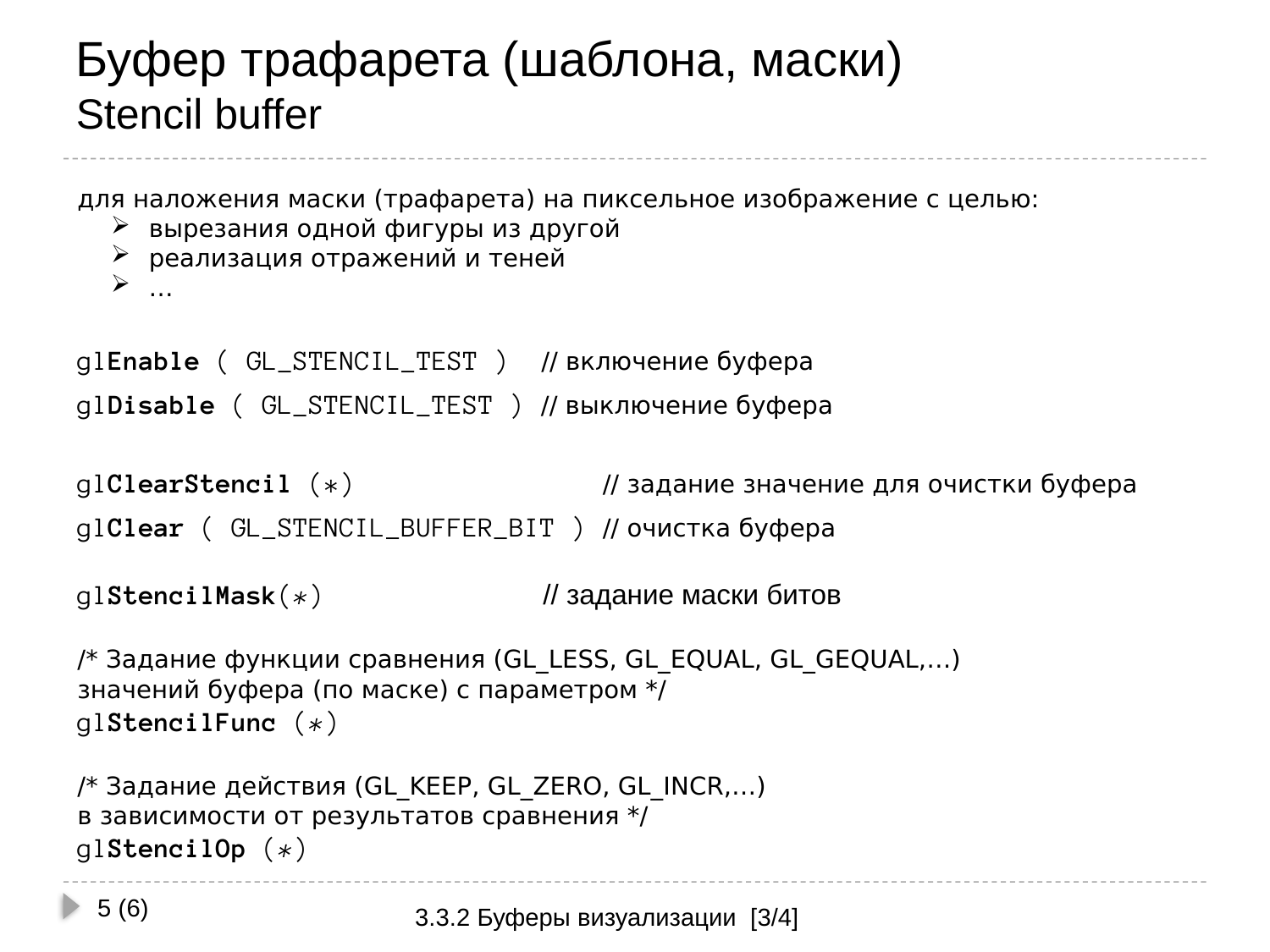

# Буфер трафарета (шаблона, маски) Stencil buffer
для наложения маски (трафарета) на пиксельное изображение с целью:
 вырезания одной фигуры из другой
 реализация отражений и теней
 …

glEnable ( GL_STENCIL_TEST )    // включение буфера
glDisable ( GL_STENCIL_TEST ) // выключение буфера

glClearStencil (*)                // задание значение для очистки буфера
glClear ( GL_STENCIL_BUFFER_BIT ) // очистка буфера

glStencilMask(*) 	     // задание маски битов

/* Задание функции сравнения (GL_LESS, GL_EQUAL, GL_GEQUAL,…)
значений буфера (по маске) с параметром */
glStencilFunc (*)

/* Задание действия (GL_KEEP, GL_ZERO, GL_INCR,…)
в зависимости от результатов сравнения */
glStencilOp (*)
5 (6)
3.3.2 Буферы визуализации  [3/4]